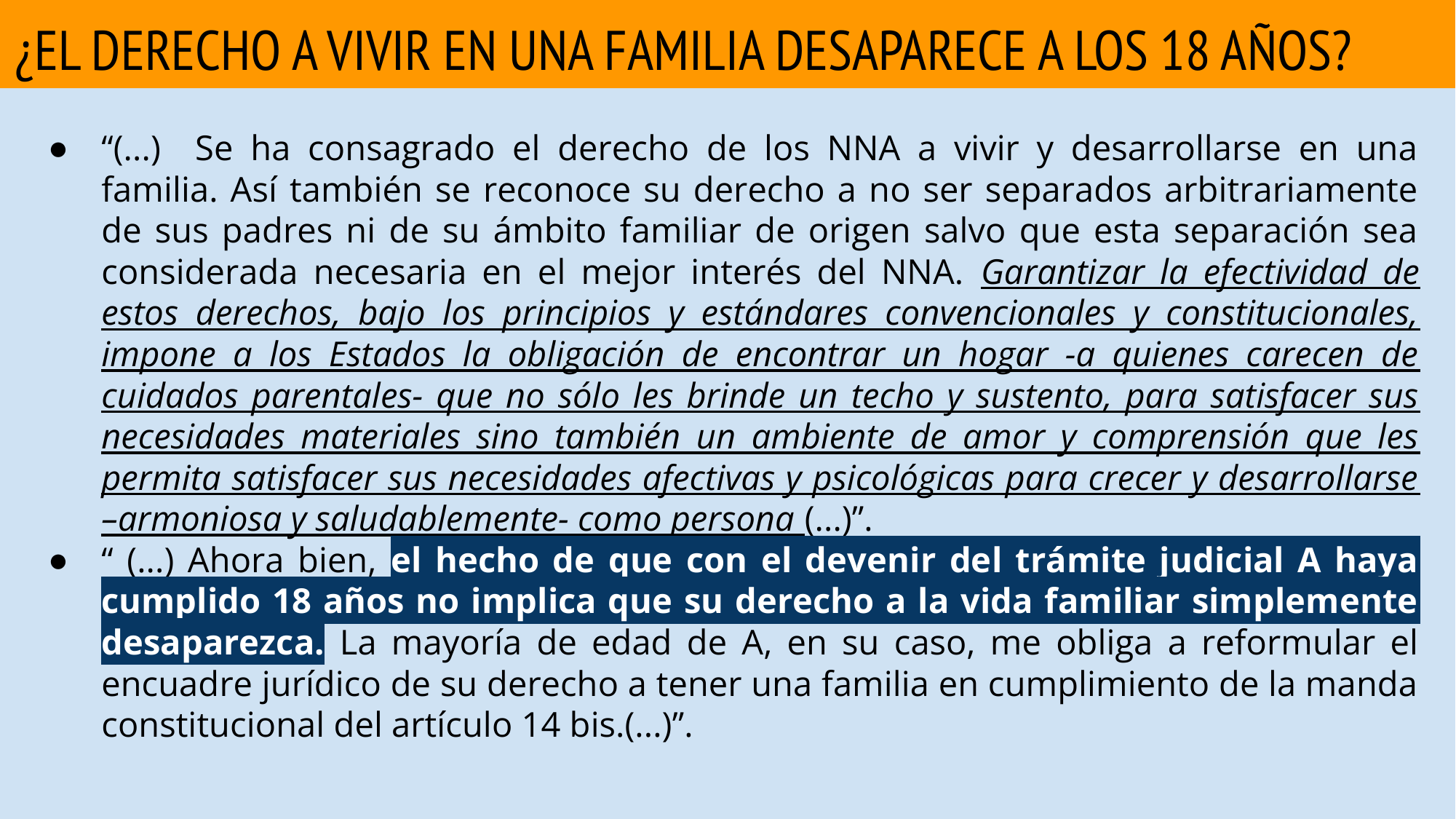

¿EL DERECHO A VIVIR EN UNA FAMILIA DESAPARECE A LOS 18 AÑOS?
“(...)  Se ha consagrado el derecho de los NNA a vivir y desarrollarse en una familia. Así también se reconoce su derecho a no ser separados arbitrariamente de sus padres ni de su ámbito familiar de origen salvo que esta separación sea considerada necesaria en el mejor interés del NNA. Garantizar la efectividad de estos derechos, bajo los principios y estándares convencionales y constitucionales, impone a los Estados la obligación de encontrar un hogar -a quienes carecen de cuidados parentales- que no sólo les brinde un techo y sustento, para satisfacer sus necesidades materiales sino también un ambiente de amor y comprensión que les permita satisfacer sus necesidades afectivas y psicológicas para crecer y desarrollarse –armoniosa y saludablemente- como persona (...)”.
“ (...) Ahora bien, el hecho de que con el devenir del trámite judicial A haya cumplido 18 años no implica que su derecho a la vida familiar simplemente desaparezca. La mayoría de edad de A, en su caso, me obliga a reformular el encuadre jurídico de su derecho a tener una familia en cumplimiento de la manda constitucional del artículo 14 bis.(...)”.